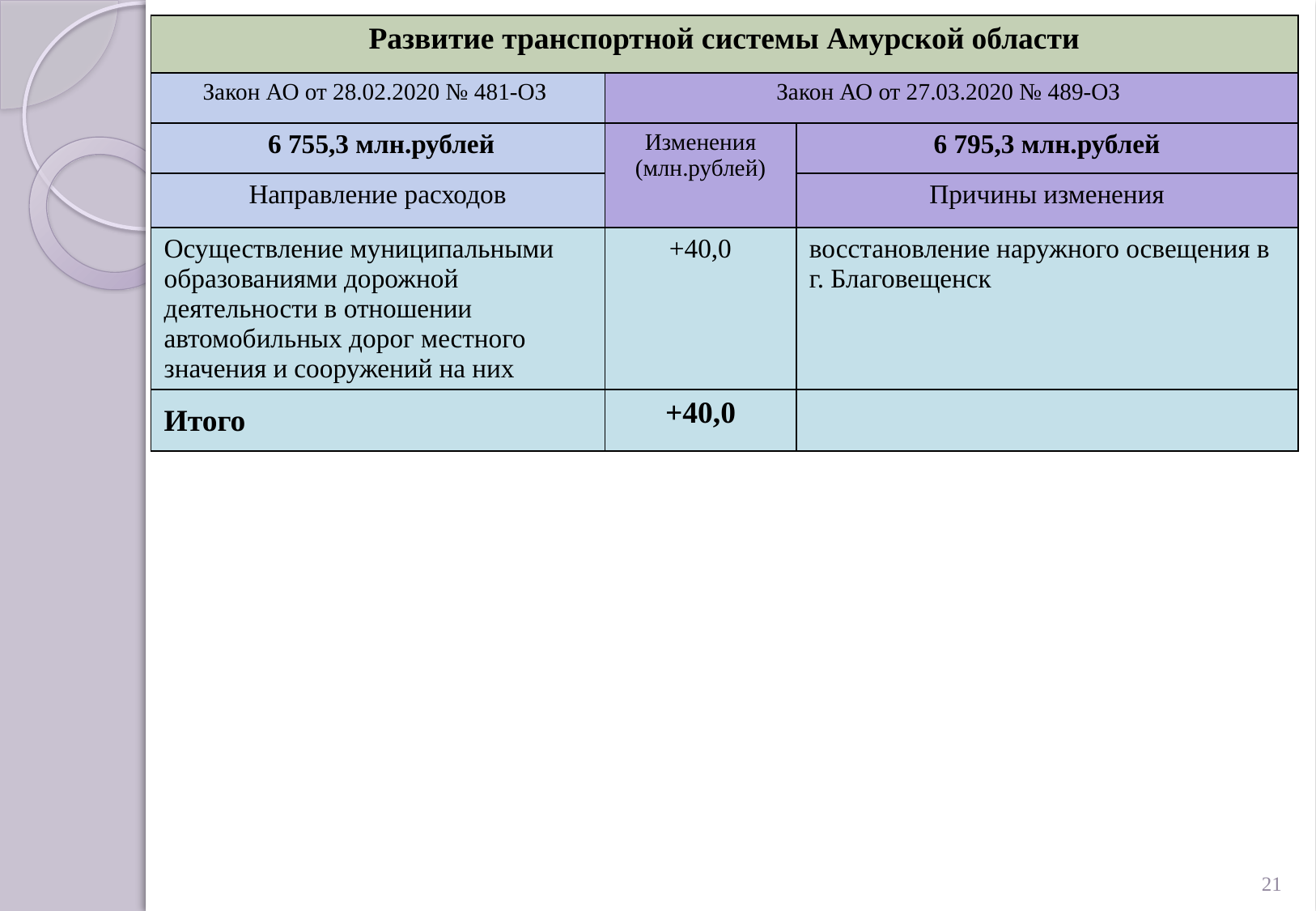

| Развитие транспортной системы Амурской области |  |  |
| --- | --- | --- |
| Закон АО от 28.02.2020 № 481-ОЗ | Закон АО от 27.03.2020 № 489-ОЗ |  |
| 6 755,3 млн.рублей | Изменения (млн.рублей) | 6 795,3 млн.рублей |
| Направление расходов |  | Причины изменения |
| Осуществление муниципальными образованиями дорожной деятельности в отношении автомобильных дорог местного значения и сооружений на них | +40,0 | восстановление наружного освещения в г. Благовещенск |
| Итого | +40,0 |  |
21